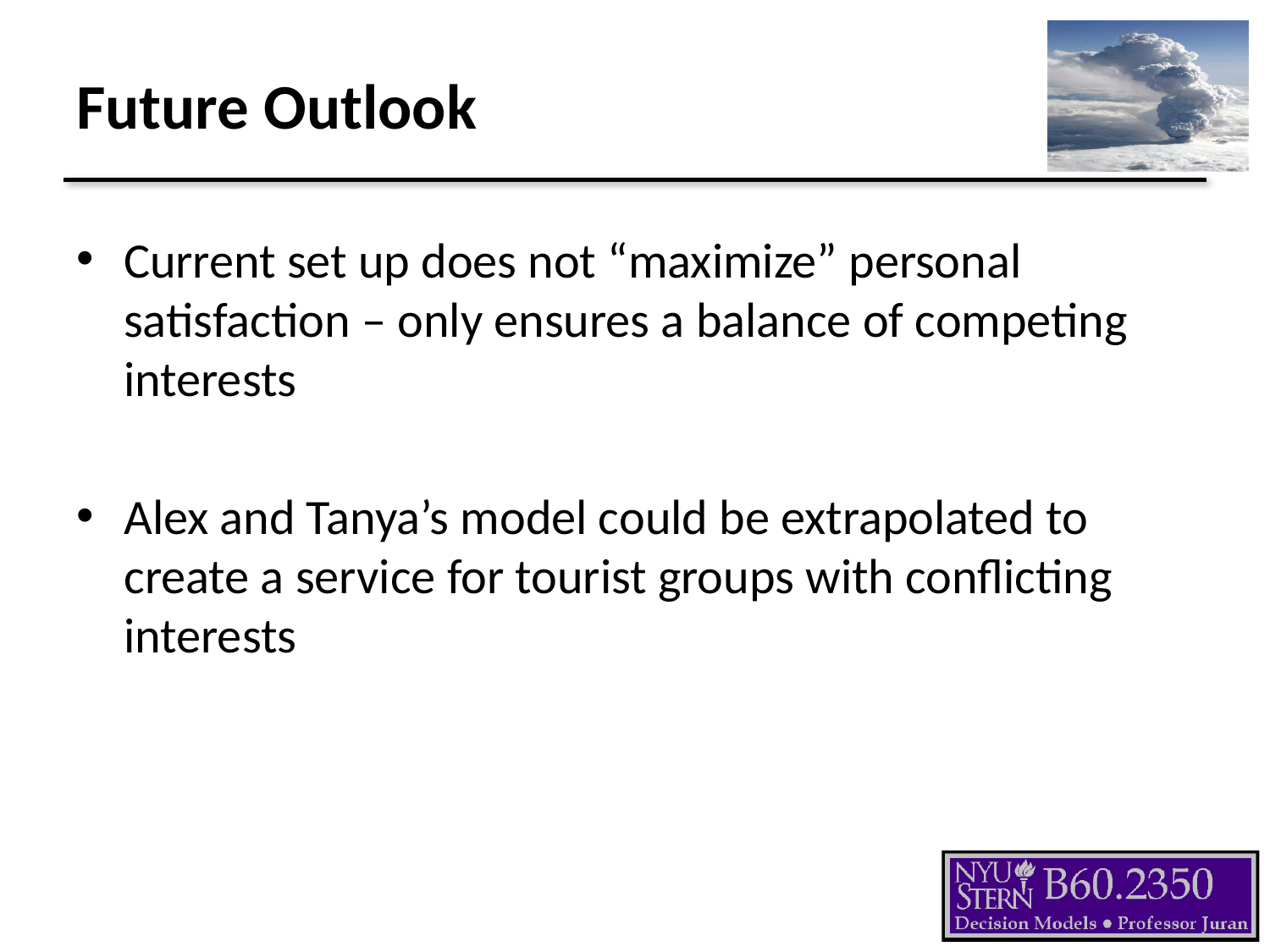

# Future Outlook
Current set up does not “maximize” personal satisfaction – only ensures a balance of competing interests

Alex and Tanya’s model could be extrapolated to create a service for tourist groups with conflicting interests